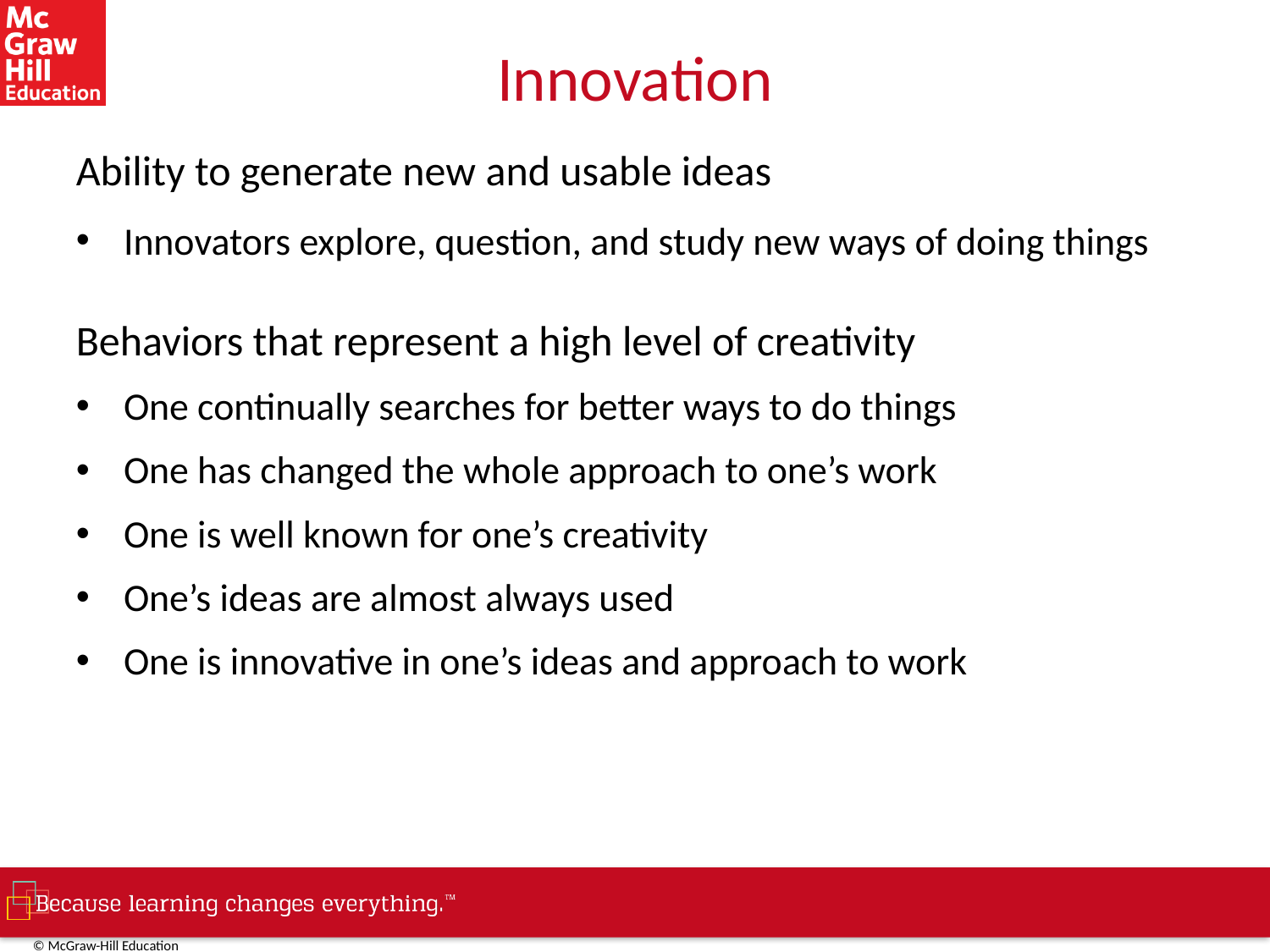

# Innovation
Ability to generate new and usable ideas
Innovators explore, question, and study new ways of doing things

Behaviors that represent a high level of creativity
One continually searches for better ways to do things
One has changed the whole approach to one’s work
One is well known for one’s creativity
One’s ideas are almost always used
One is innovative in one’s ideas and approach to work